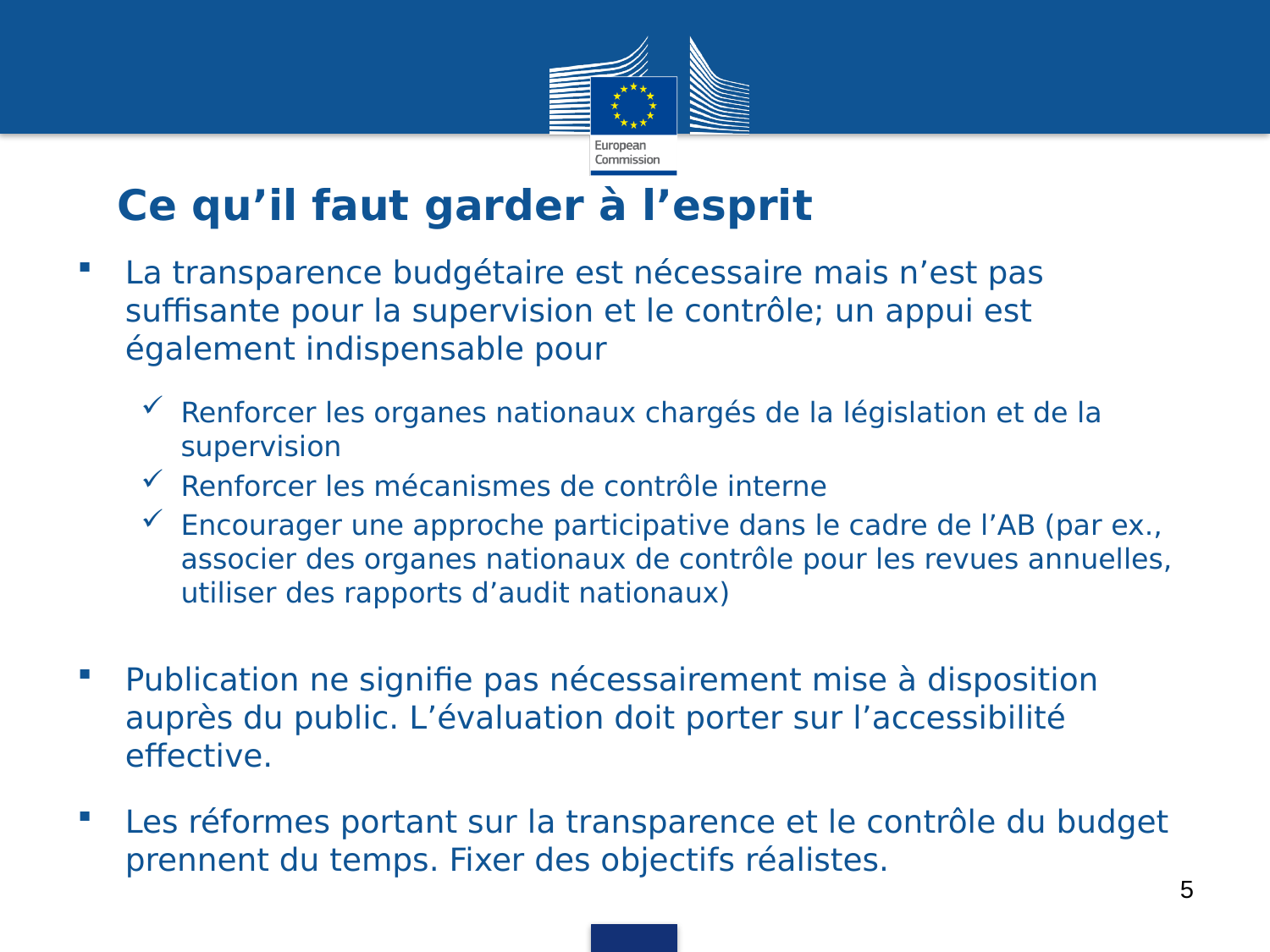

# Ce qu’il faut garder à l’esprit
La transparence budgétaire est nécessaire mais n’est pas suffisante pour la supervision et le contrôle; un appui est également indispensable pour

Renforcer les organes nationaux chargés de la législation et de la supervision
Renforcer les mécanismes de contrôle interne
Encourager une approche participative dans le cadre de l’AB (par ex., associer des organes nationaux de contrôle pour les revues annuelles, utiliser des rapports d’audit nationaux)

Publication ne signifie pas nécessairement mise à disposition auprès du public. L’évaluation doit porter sur l’accessibilité effective.

Les réformes portant sur la transparence et le contrôle du budget prennent du temps. Fixer des objectifs réalistes.

5